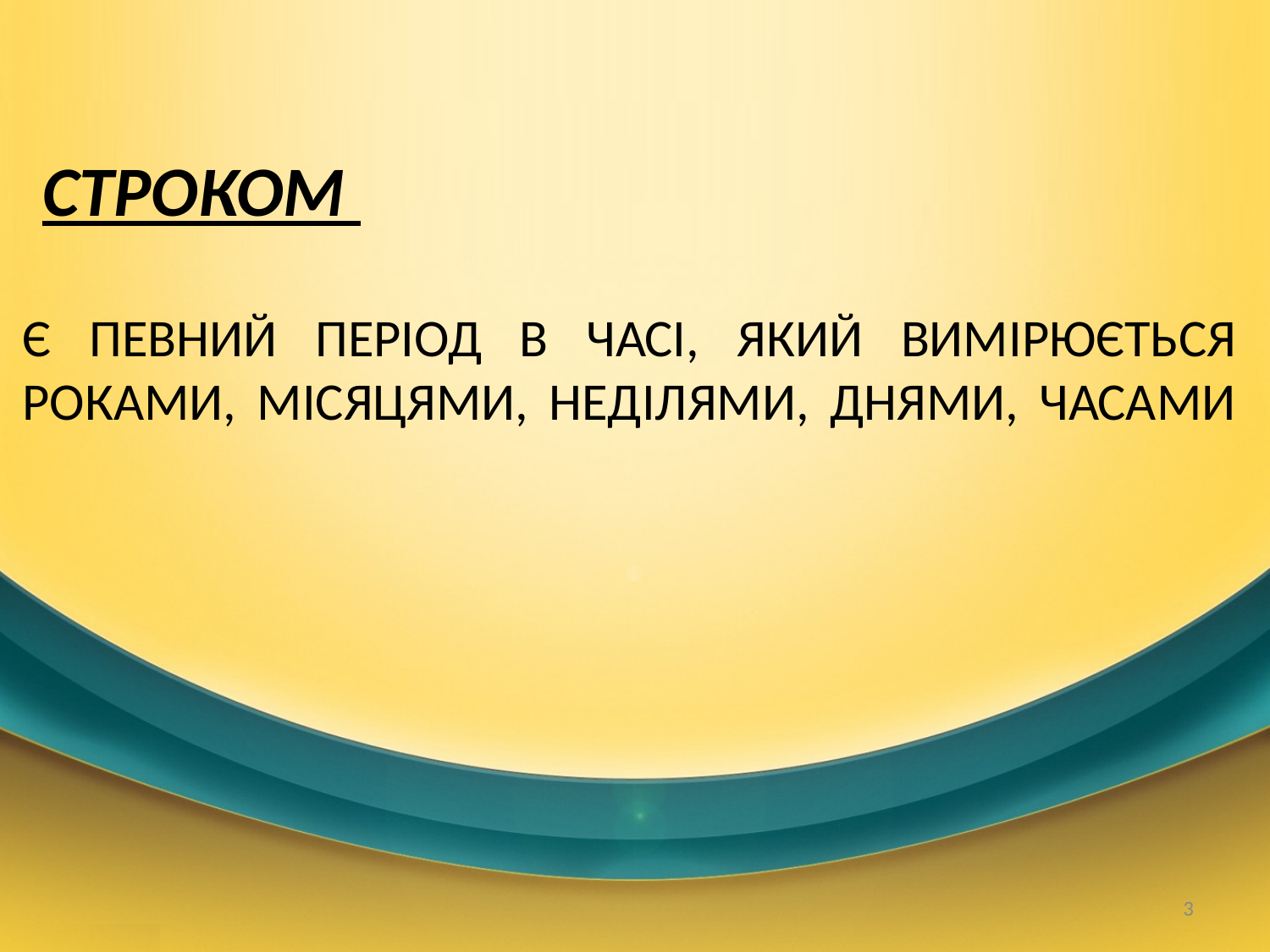

Строком
# є певний період в часі, який вимірюється роками, місяцями, неділями, днями, часами
3